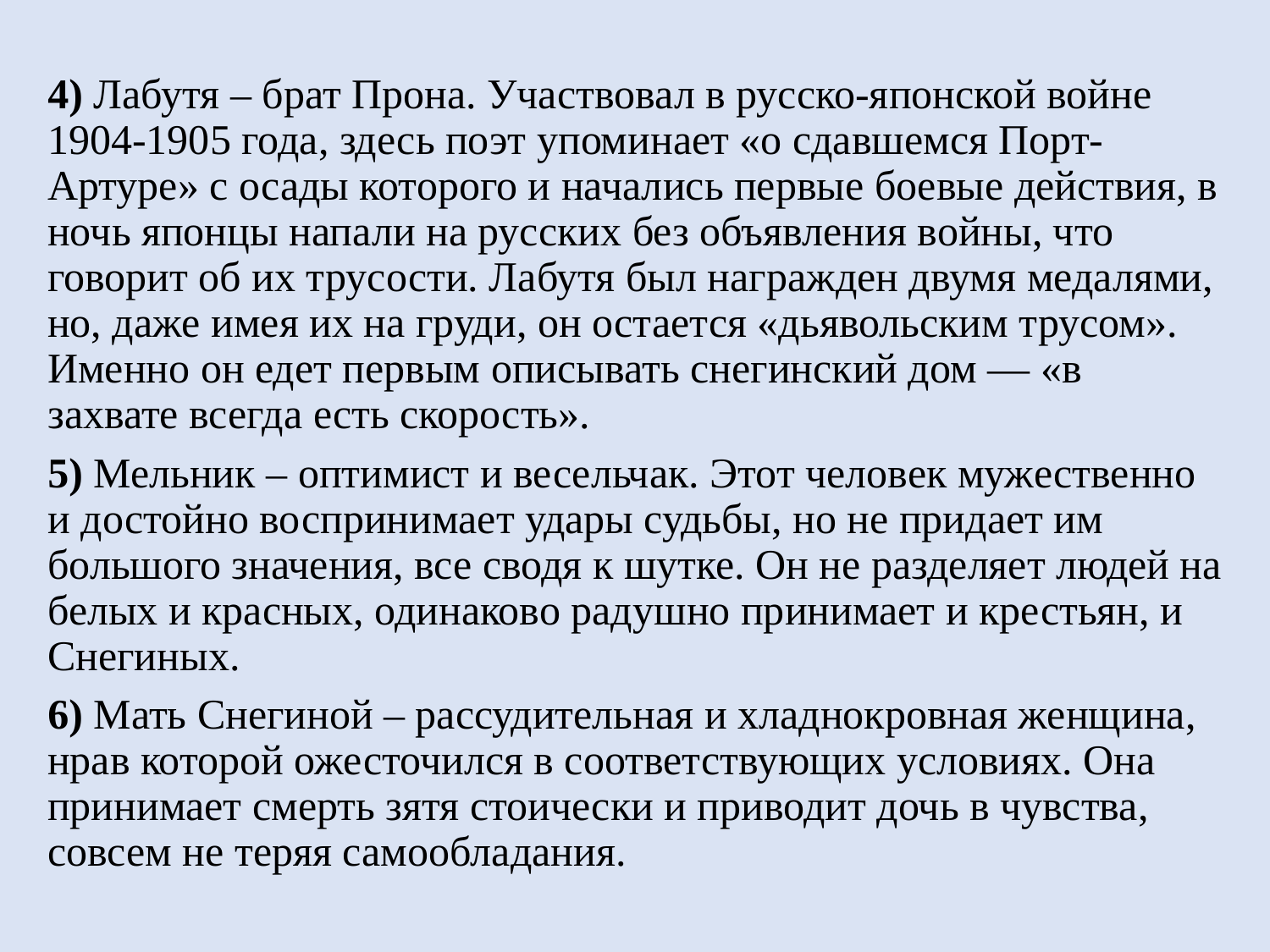

4) Лабутя – брат Прона. Участвовал в русско-японской войне 1904-1905 года, здесь поэт упоминает «о сдавшемся Порт-Артуре» с осады которого и начались первые боевые действия, в ночь японцы напали на русских без объявления войны, что говорит об их трусости. Лабутя был награжден двумя медалями, но, даже имея их на груди, он остается «дьявольским трусом». Именно он едет первым описывать снегинский дом — «в захвате всегда есть скорость».
5) Мельник – оптимист и весельчак. Этот человек мужественно и достойно воспринимает удары судьбы, но не придает им большого значения, все сводя к шутке. Он не разделяет людей на белых и красных, одинаково радушно принимает и крестьян, и Снегиных.
6) Мать Снегиной – рассудительная и хладнокровная женщина, нрав которой ожесточился в соответствующих условиях. Она принимает смерть зятя стоически и приводит дочь в чувства, совсем не теряя самообладания.